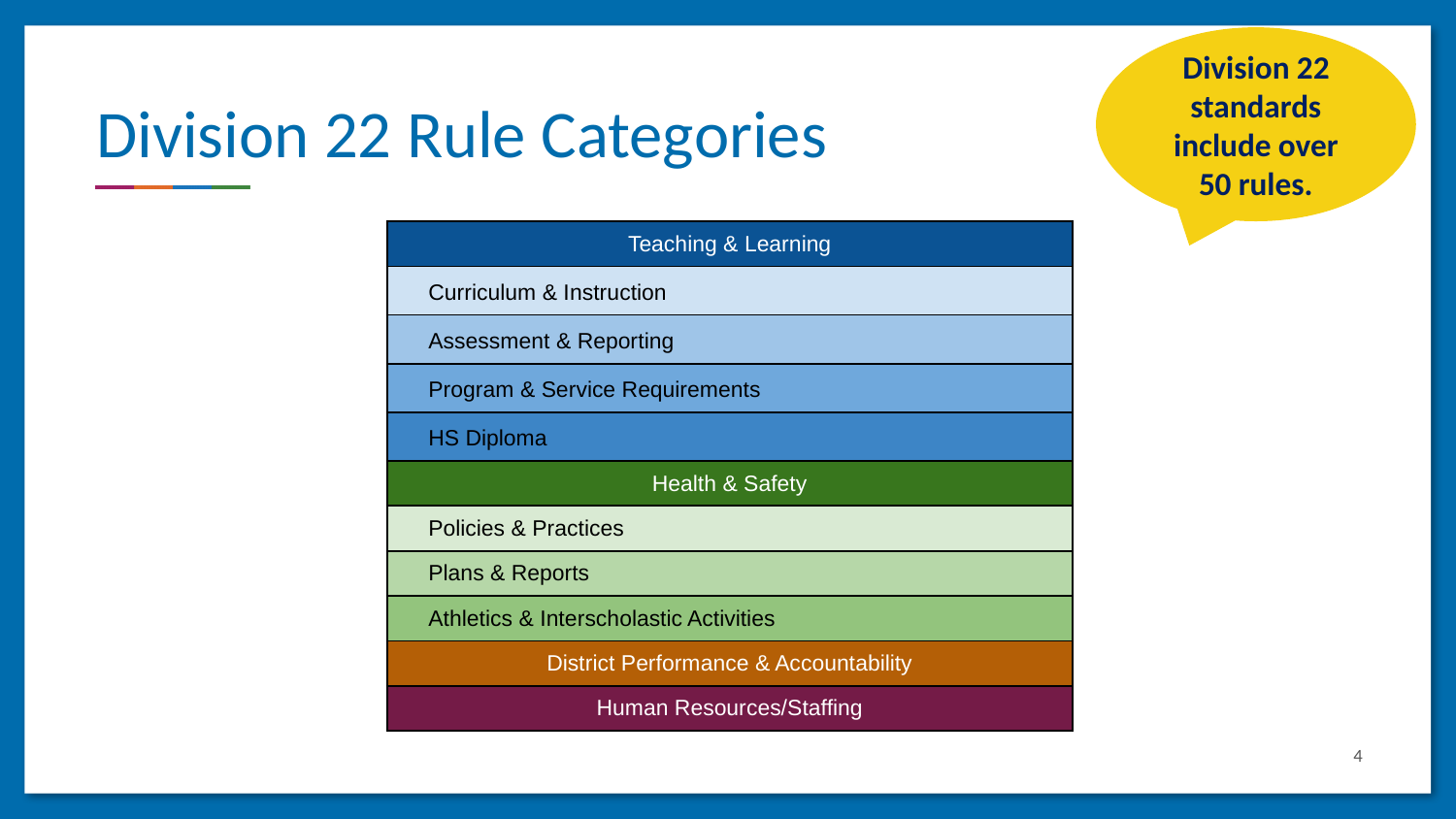

Division 22 standards include over 50 rules.
# Division 22 Rule Categories
| Teaching & Learning |
| --- |
| Curriculum & Instruction |
| Assessment & Reporting |
| Program & Service Requirements |
| HS Diploma |
| Health & Safety |
| Policies & Practices |
| Plans & Reports |
| Athletics & Interscholastic Activities |
| District Performance & Accountability |
| Human Resources/Staffing |
4